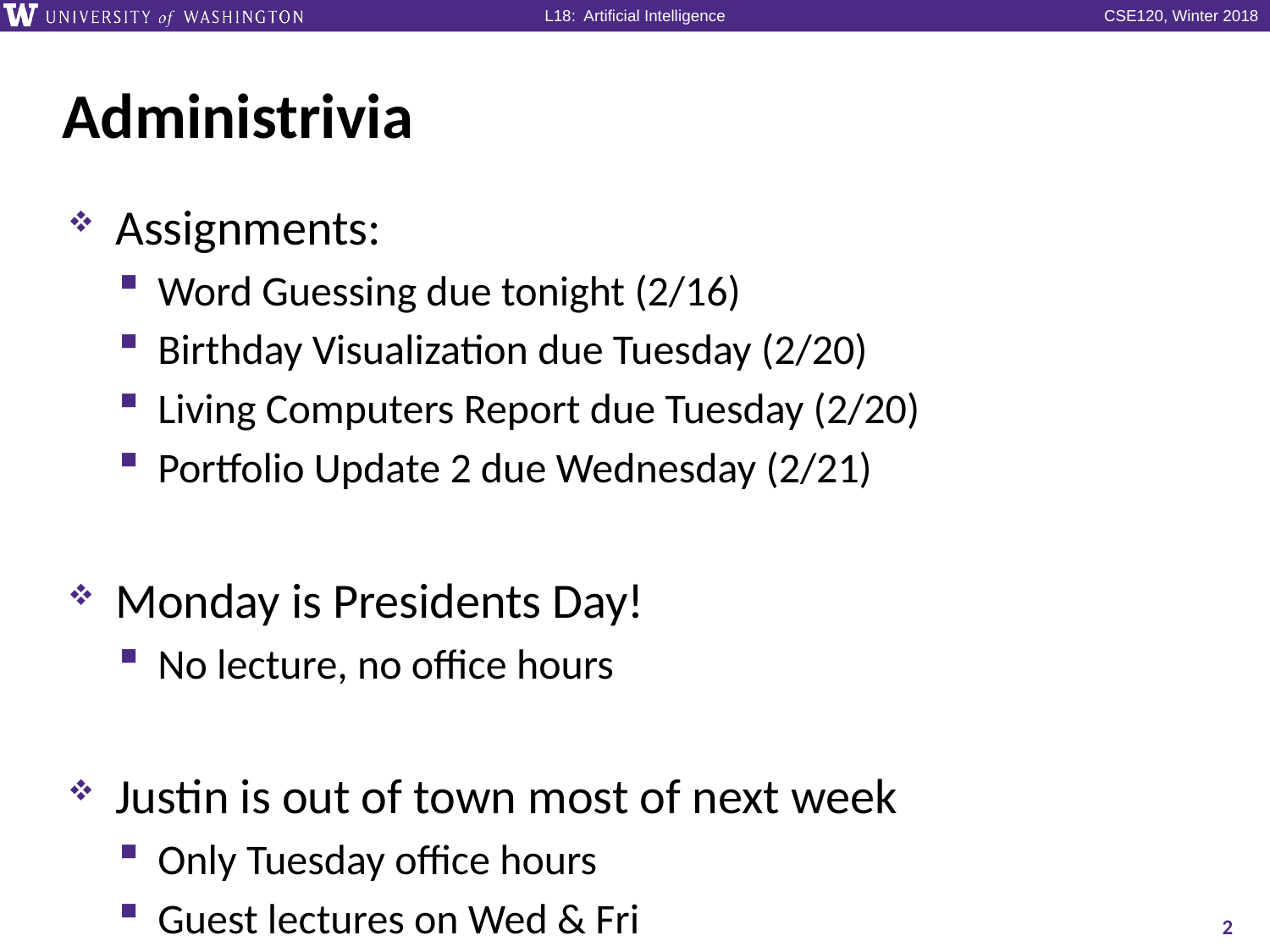

# Administrivia
Assignments:
Word Guessing due tonight (2/16)
Birthday Visualization due Tuesday (2/20)
Living Computers Report due Tuesday (2/20)
Portfolio Update 2 due Wednesday (2/21)

Monday is Presidents Day!
No lecture, no office hours

Justin is out of town most of next week
Only Tuesday office hours
Guest lectures on Wed & Fri
2